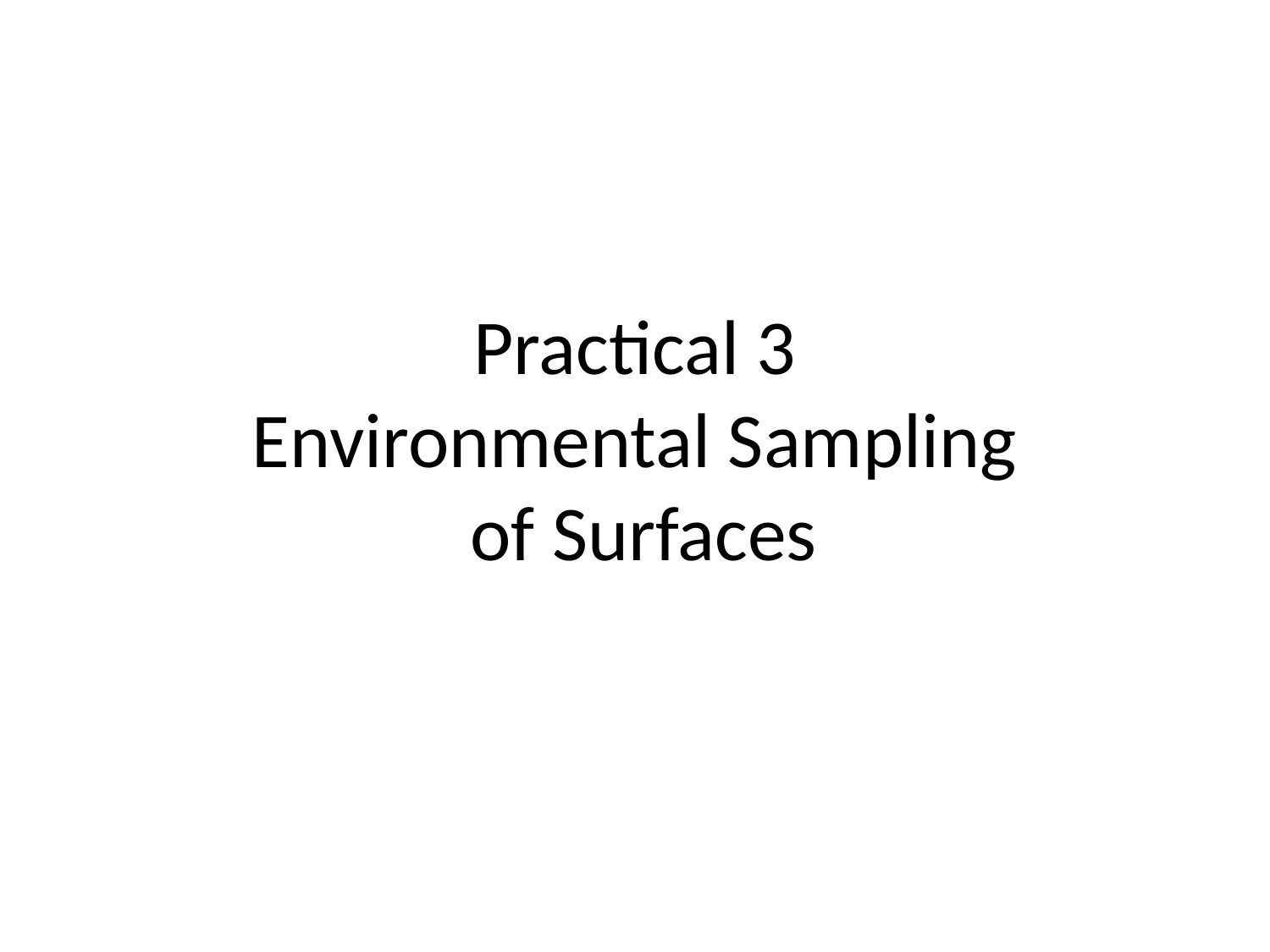

# Practical 3 Environmental Sampling of Surfaces